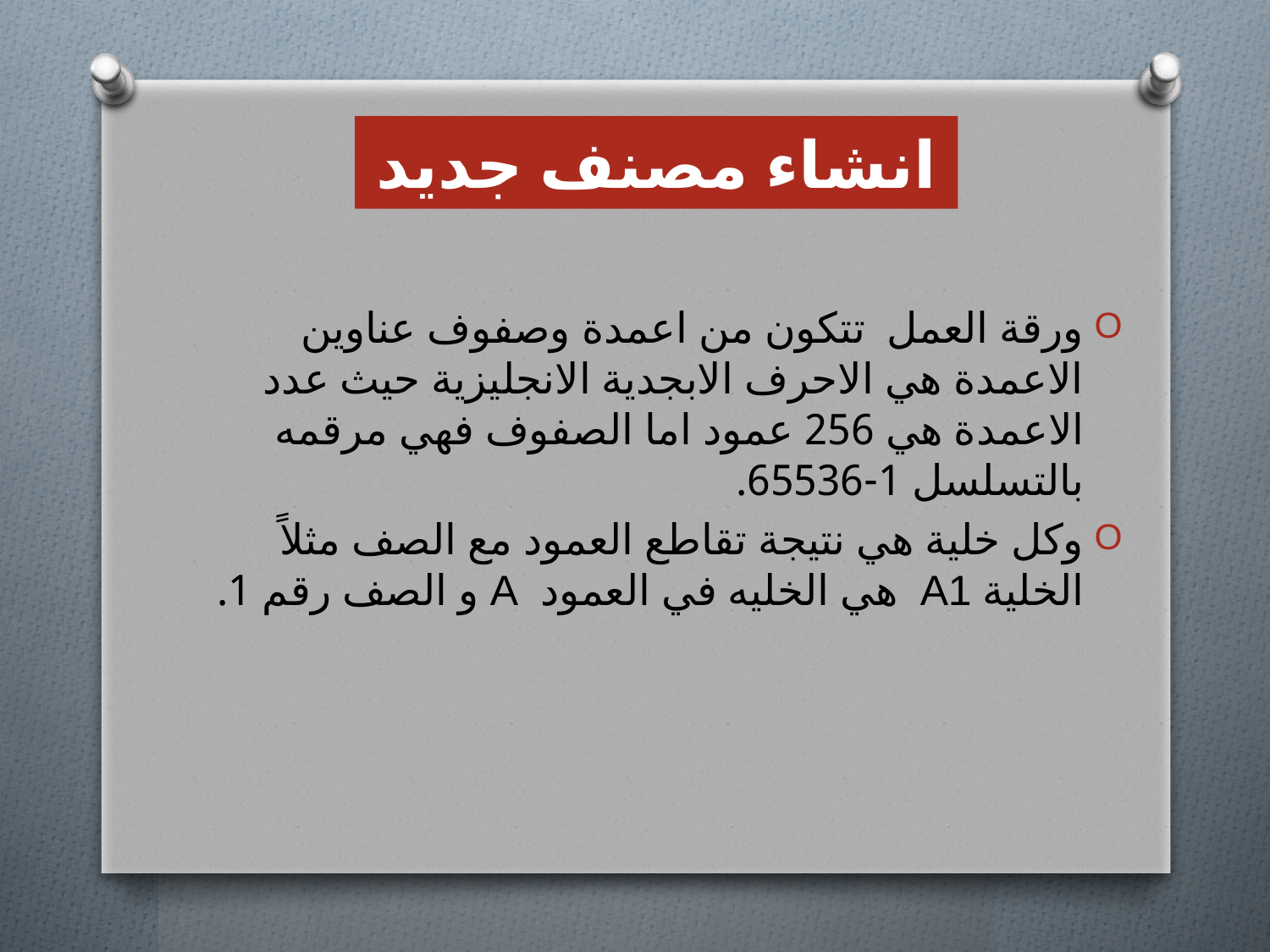

# انشاء مصنف جديد
ورقة العمل  تتكون من اعمدة وصفوف عناوين الاعمدة هي الاحرف الابجدية الانجليزية حيث عدد الاعمدة هي 256 عمود اما الصفوف فهي مرقمه بالتسلسل 1-65536.
وكل خلية هي نتيجة تقاطع العمود مع الصف مثلاً الخلية A1  هي الخليه في العمود  A و الصف رقم 1.